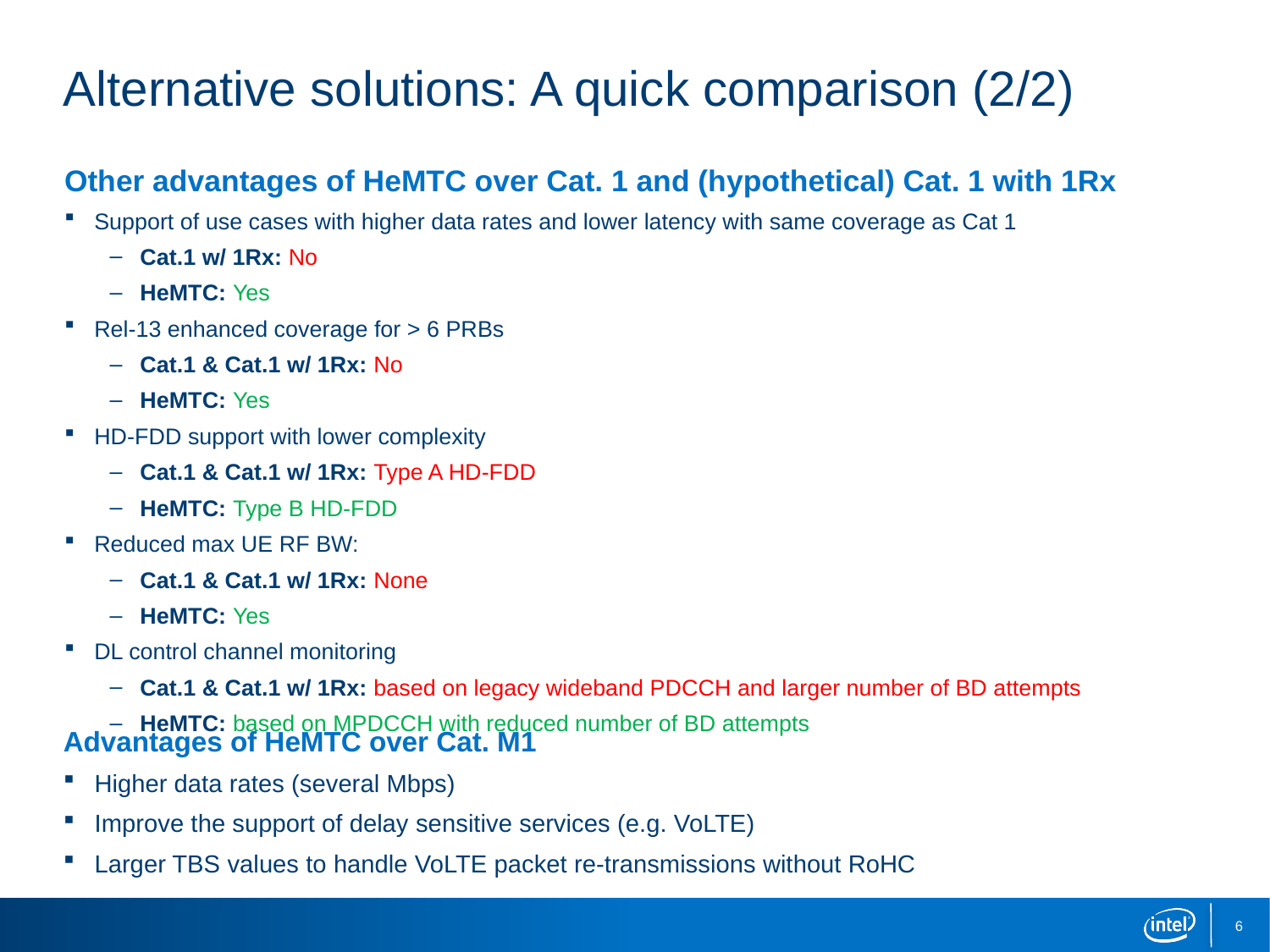

# Alternative solutions: A quick comparison (2/2)
Other advantages of HeMTC over Cat. 1 and (hypothetical) Cat. 1 with 1Rx
Support of use cases with higher data rates and lower latency with same coverage as Cat 1
Cat.1 w/ 1Rx: No
HeMTC: Yes
Rel-13 enhanced coverage for > 6 PRBs
Cat.1 & Cat.1 w/ 1Rx: No
HeMTC: Yes
HD-FDD support with lower complexity
Cat.1 & Cat.1 w/ 1Rx: Type A HD-FDD
HeMTC: Type B HD-FDD
Reduced max UE RF BW:
Cat.1 & Cat.1 w/ 1Rx: None
HeMTC: Yes
DL control channel monitoring
Cat.1 & Cat.1 w/ 1Rx: based on legacy wideband PDCCH and larger number of BD attempts
HeMTC: based on MPDCCH with reduced number of BD attempts

Advantages of HeMTC over Cat. M1
Higher data rates (several Mbps)
Improve the support of delay sensitive services (e.g. VoLTE)
Larger TBS values to handle VoLTE packet re-transmissions without RoHC
6